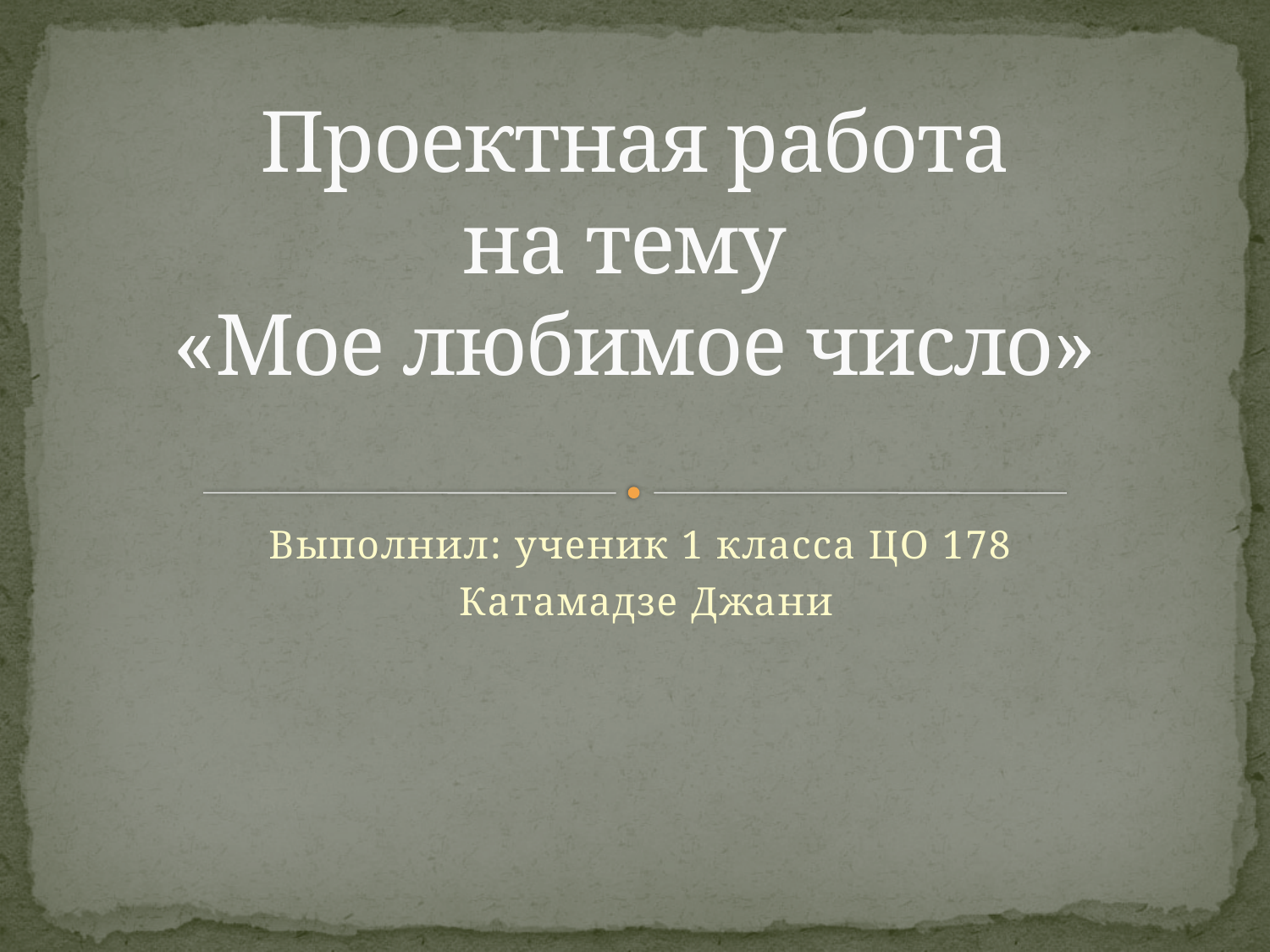

# Проектная работа на тему «Мое любимое число»
Выполнил: ученик 1 класса ЦО 178
 Катамадзе Джани